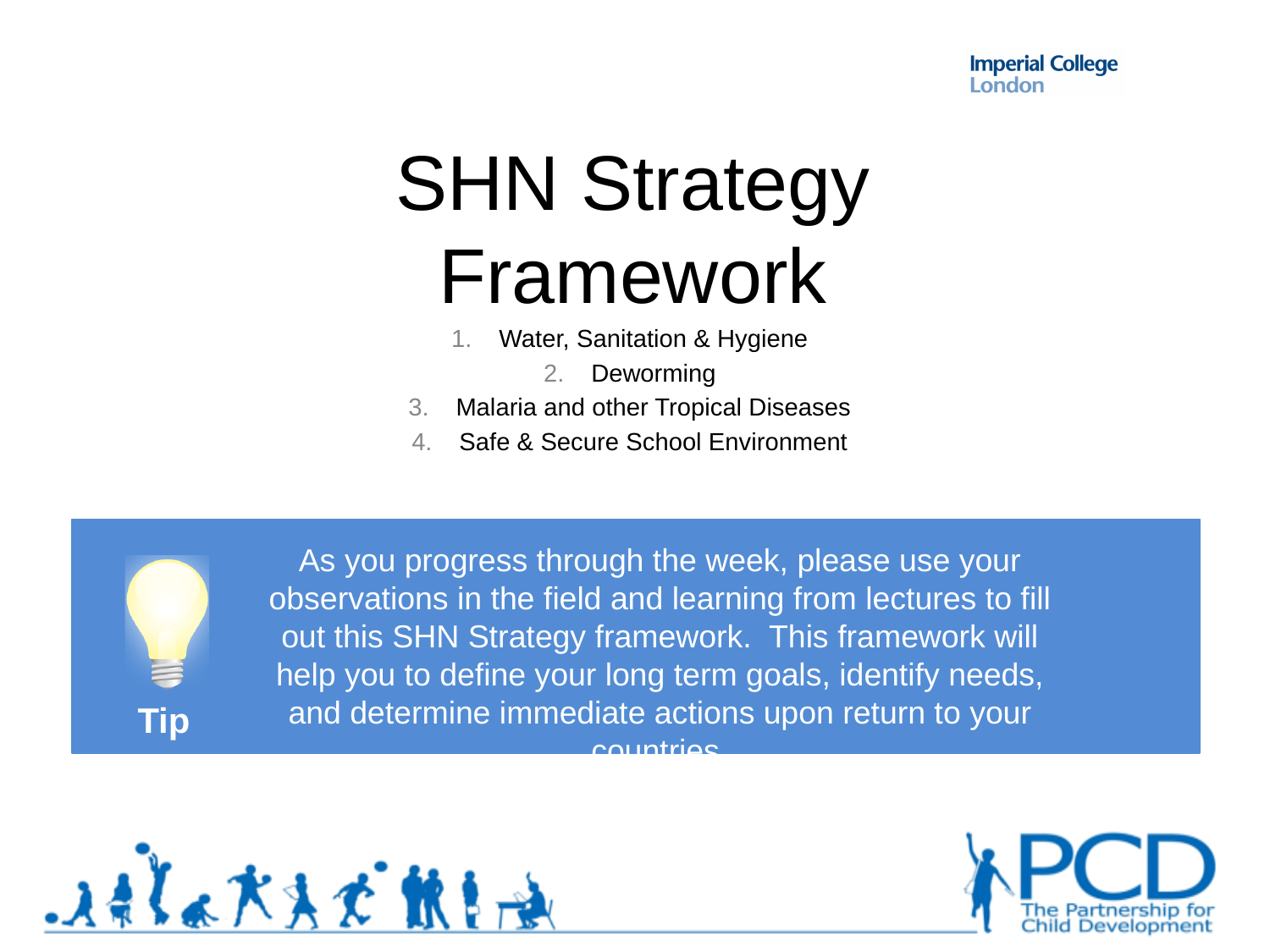

# SHN Strategy Framework
Water, Sanitation & Hygiene
Deworming
Malaria and other Tropical Diseases
Safe & Secure School Environment

As you progress through the week, please use your observations in the field and learning from lectures to fill out this SHN Strategy framework.  This framework will help you to define your long term goals, identify needs, and determine immediate actions upon return to your countries.

Tip